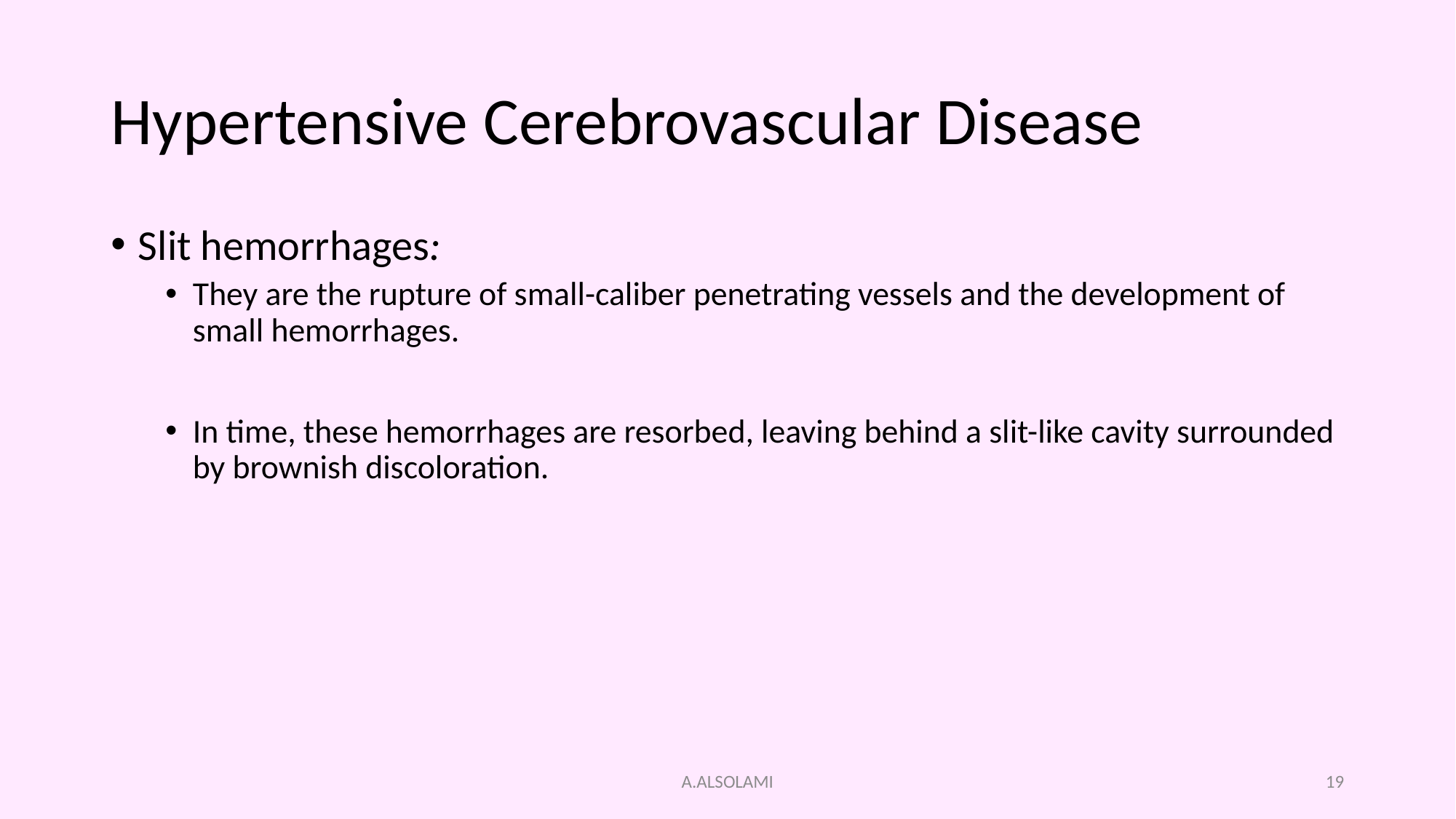

# Hypertensive Cerebrovascular Disease
Slit hemorrhages:
They are the rupture of small-caliber penetrating vessels and the development of small hemorrhages.

In time, these hemorrhages are resorbed, leaving behind a slit-like cavity surrounded by brownish discoloration.
A.ALSOLAMI
19